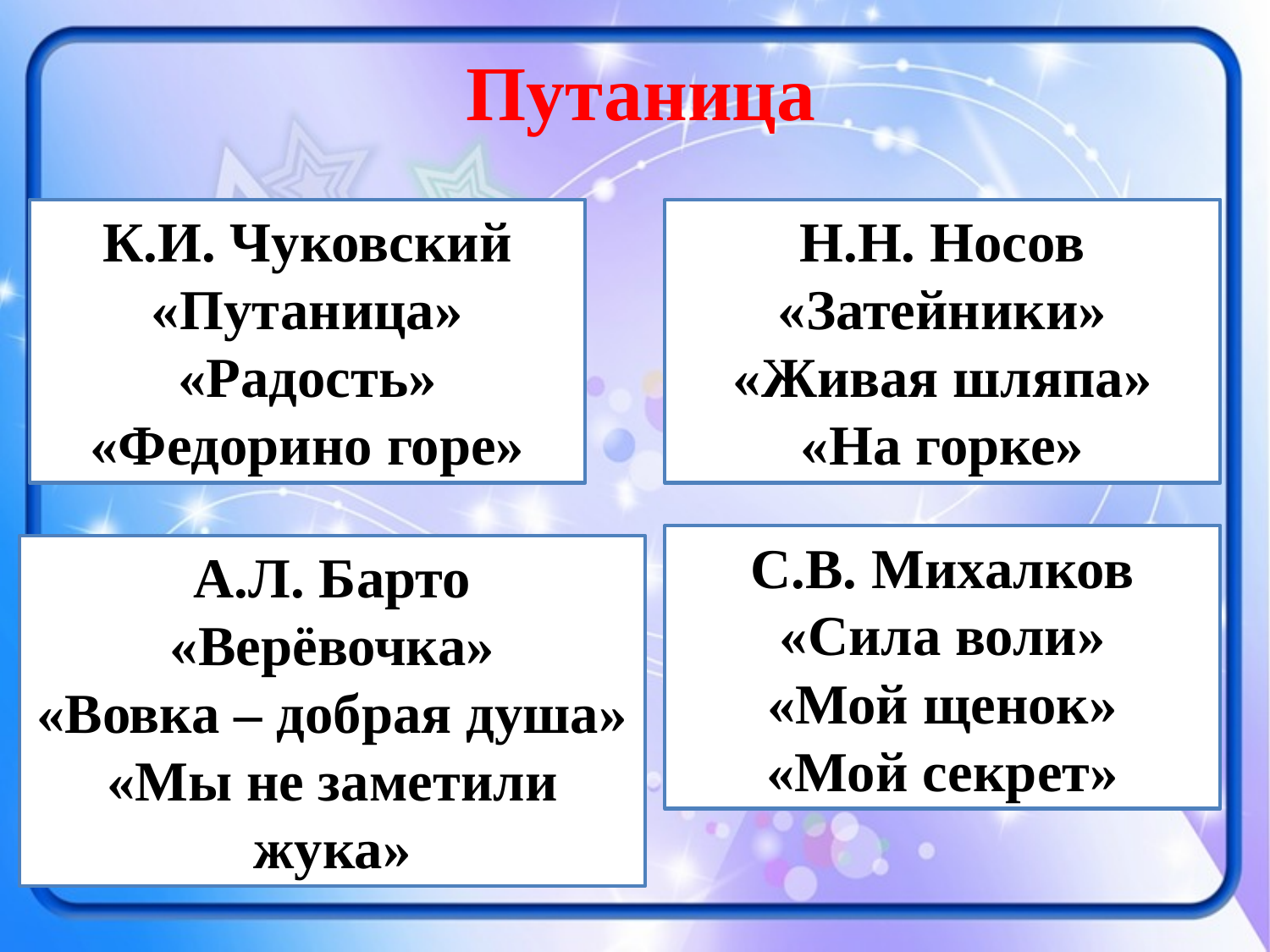

# Путаница
К.И. Чуковский
«Путаница»
«Радость»
«Федорино горе»
Н.Н. Носов
«Затейники»
«Живая шляпа»
«На горке»
С.В. Михалков
«Сила воли»
«Мой щенок»
«Мой секрет»
А.Л. Барто
«Верёвочка»
«Вовка – добрая душа»
«Мы не заметили жука»